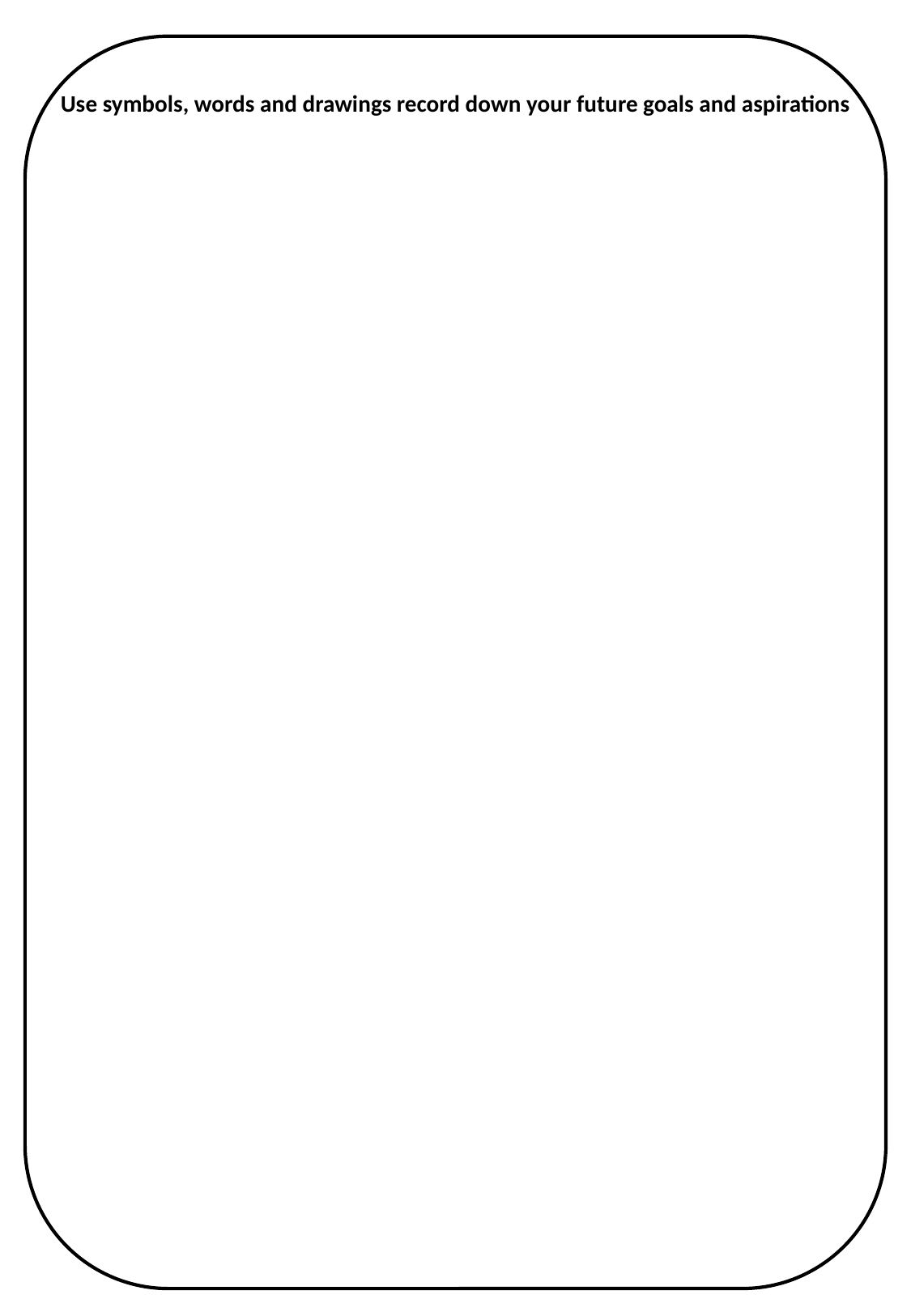

Use symbols, words and drawings record down your future goals and aspirations